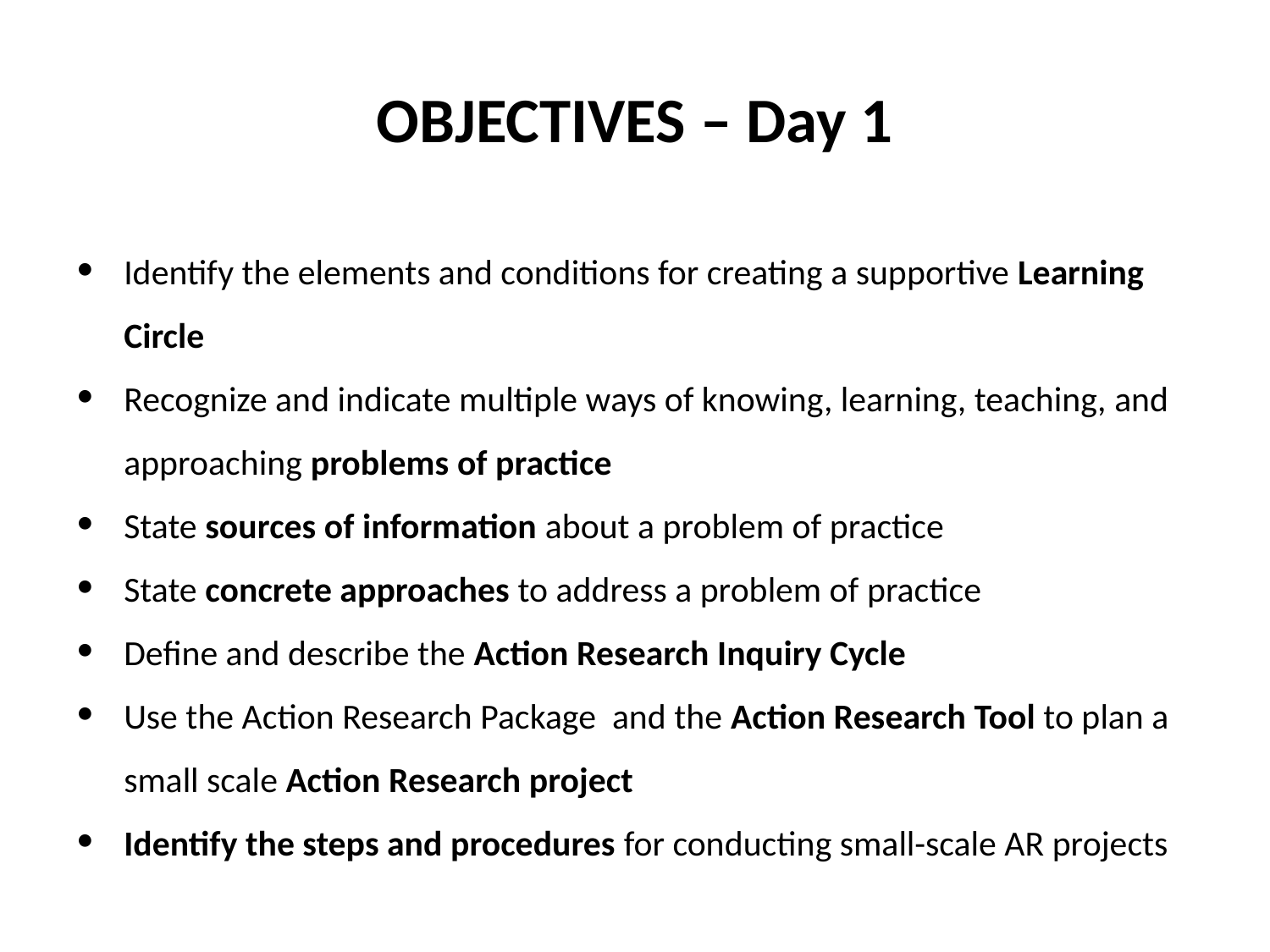

# OBJECTIVES – Day 1
Identify the elements and conditions for creating a supportive Learning Circle
Recognize and indicate multiple ways of knowing, learning, teaching, and approaching problems of practice
State sources of information about a problem of practice
State concrete approaches to address a problem of practice
Define and describe the Action Research Inquiry Cycle
Use the Action Research Package  and the Action Research Tool to plan a small scale Action Research project
Identify the steps and procedures for conducting small-scale AR projects